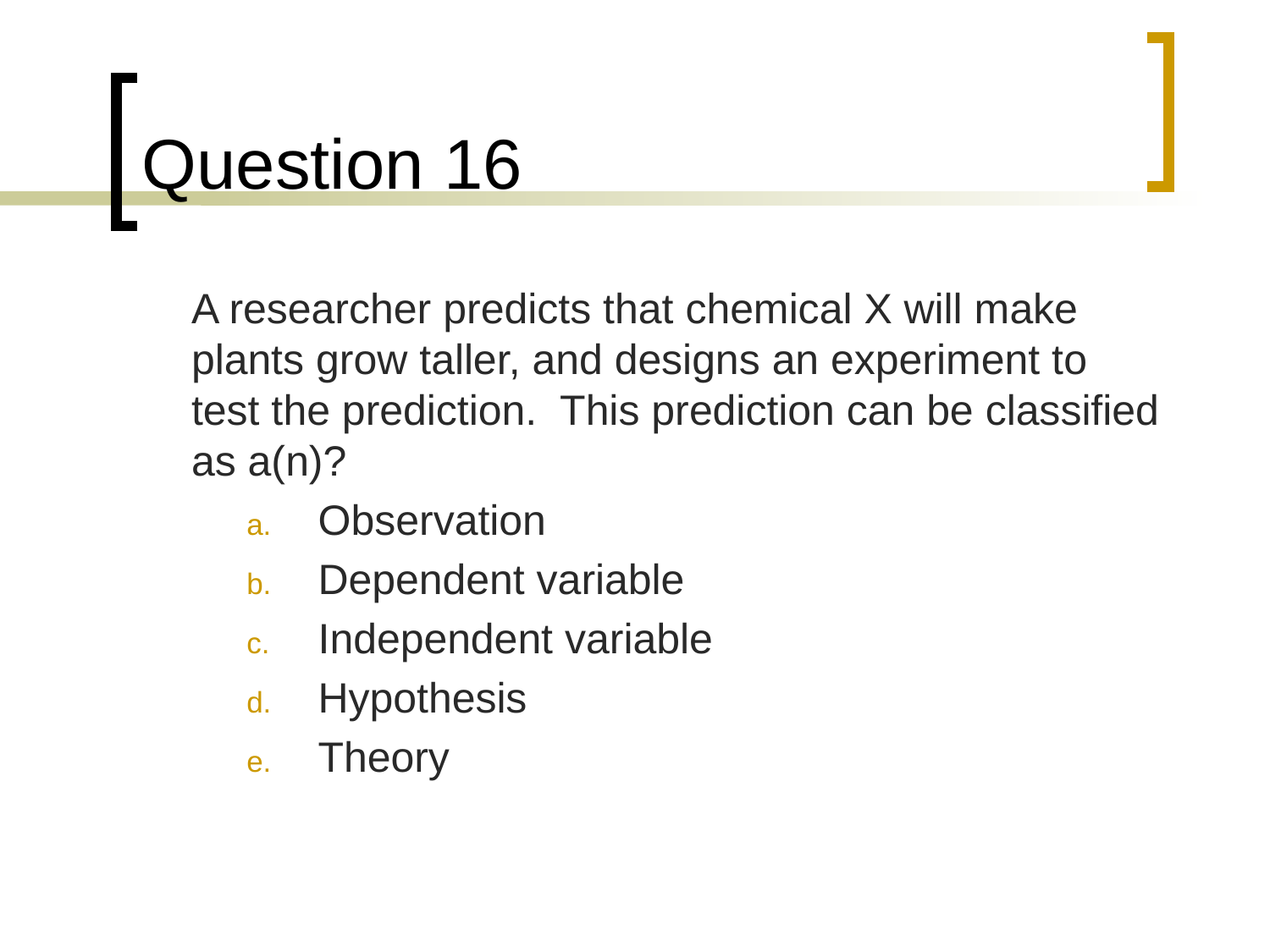

# Question 16
	A researcher predicts that chemical X will make plants grow taller, and designs an experiment to test the prediction.  This prediction can be classified as a(n)?
Observation
Dependent variable
Independent variable
Hypothesis
Theory